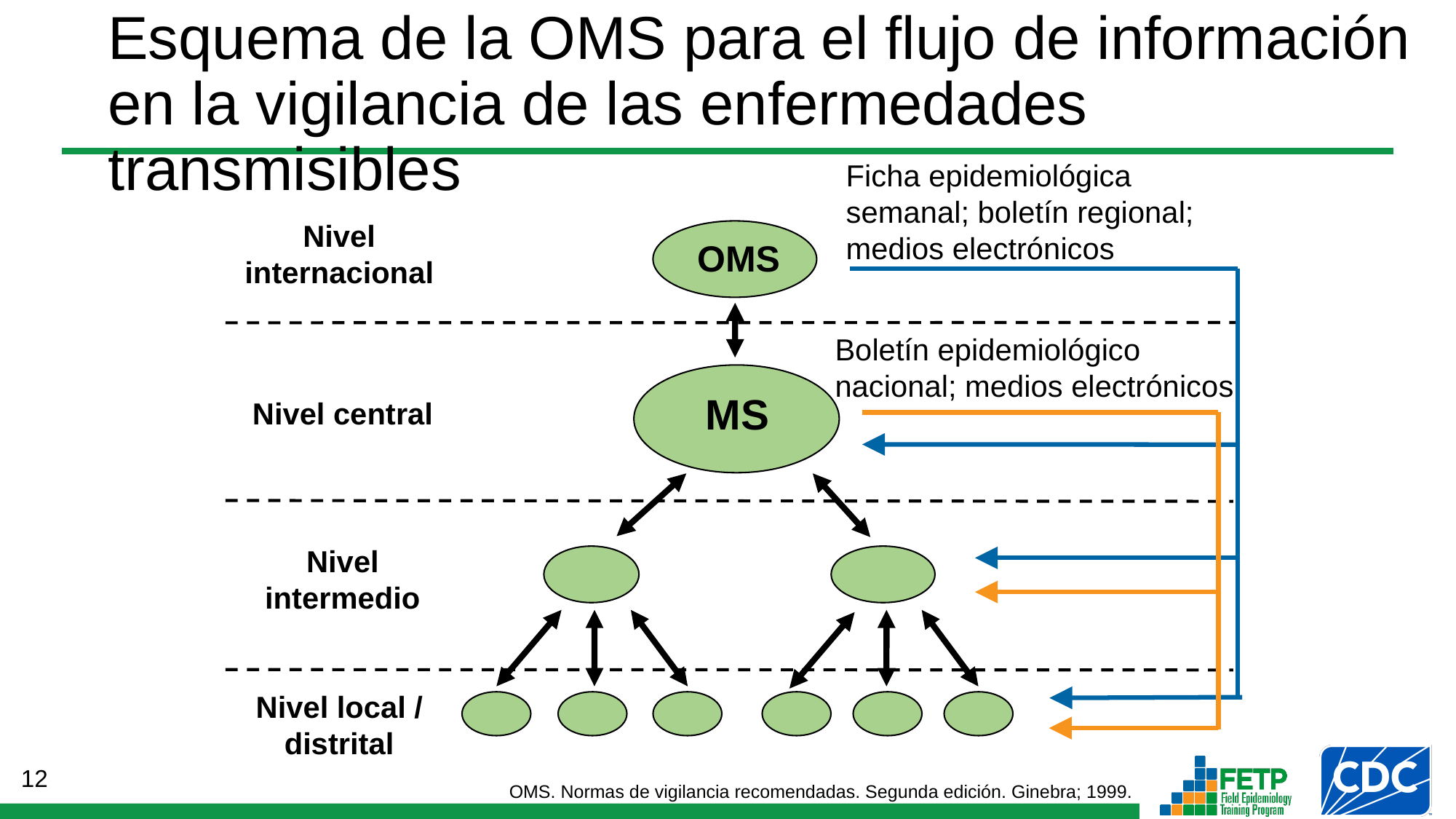

Esquema de la OMS para el flujo de información en la vigilancia de las enfermedades transmisibles
Ficha epidemiológica semanal; boletín regional; medios electrónicos
Nivel internacional

OMS

Boletín epidemiológico nacional; medios electrónicos

MS
Nivel central

Nivel intermedio

Nivel local / distrital

OMS. Normas de vigilancia recomendadas. Segunda edición. Ginebra; 1999.